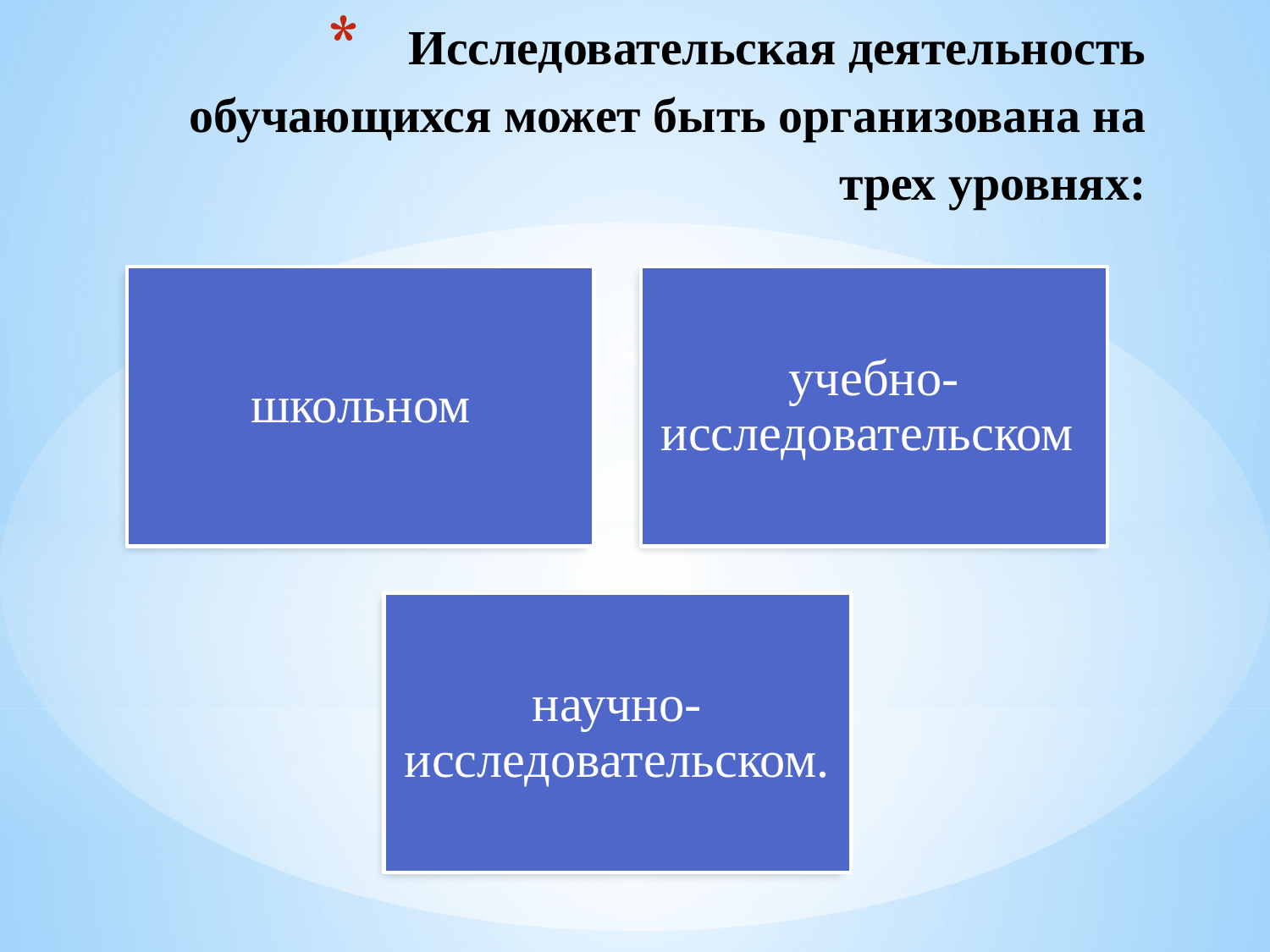

# Исследовательская деятельность обучающихся может быть организована на трех уровнях:
школьном
учебно-исследовательском
научно-исследовательском.